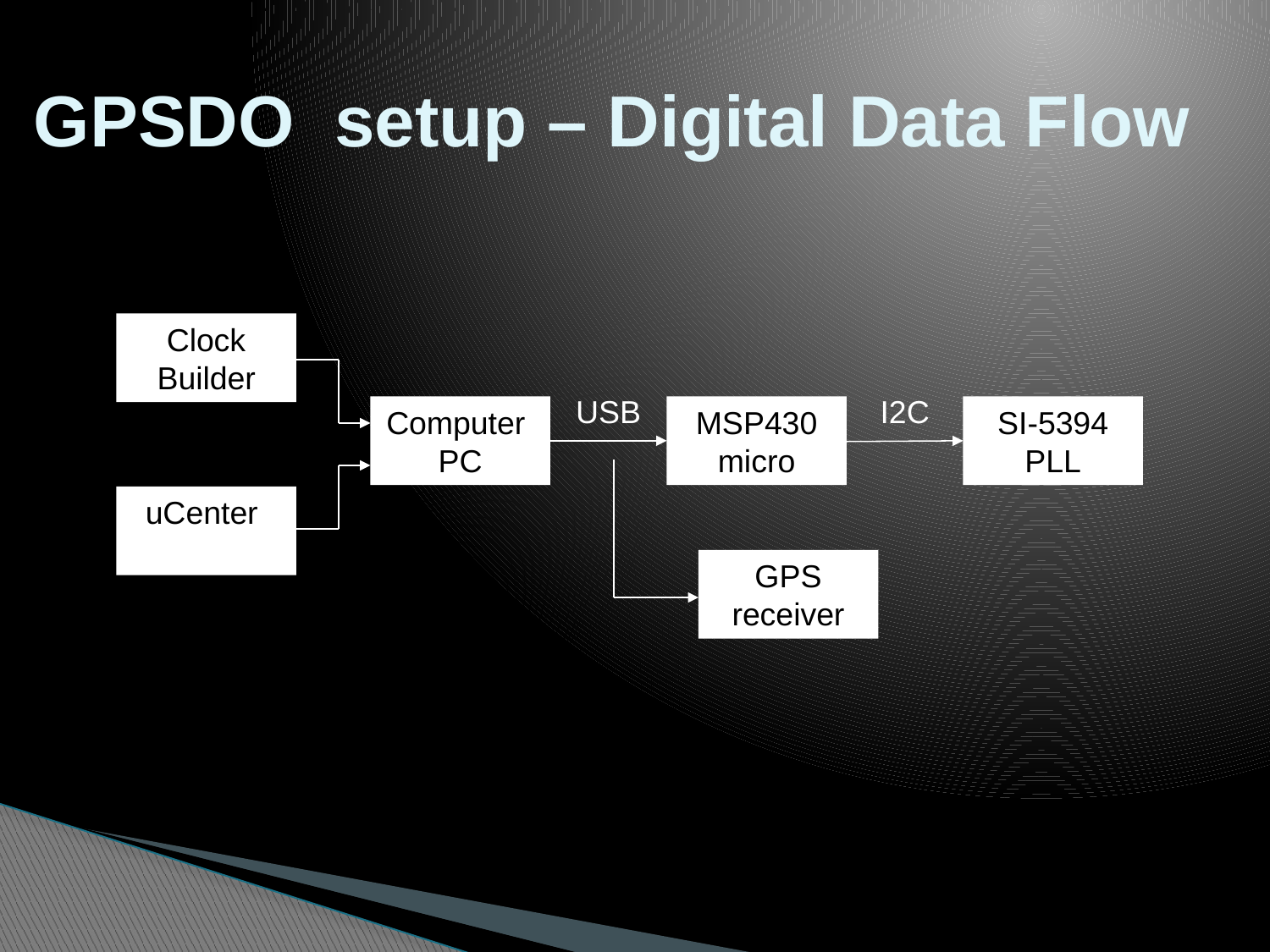

# GPSDO  setup – Digital Data Flow
Clock Builder
USB
I2C
Computer
PC
MSP430 micro
SI-5394 PLL
uCenter

GPS receiver